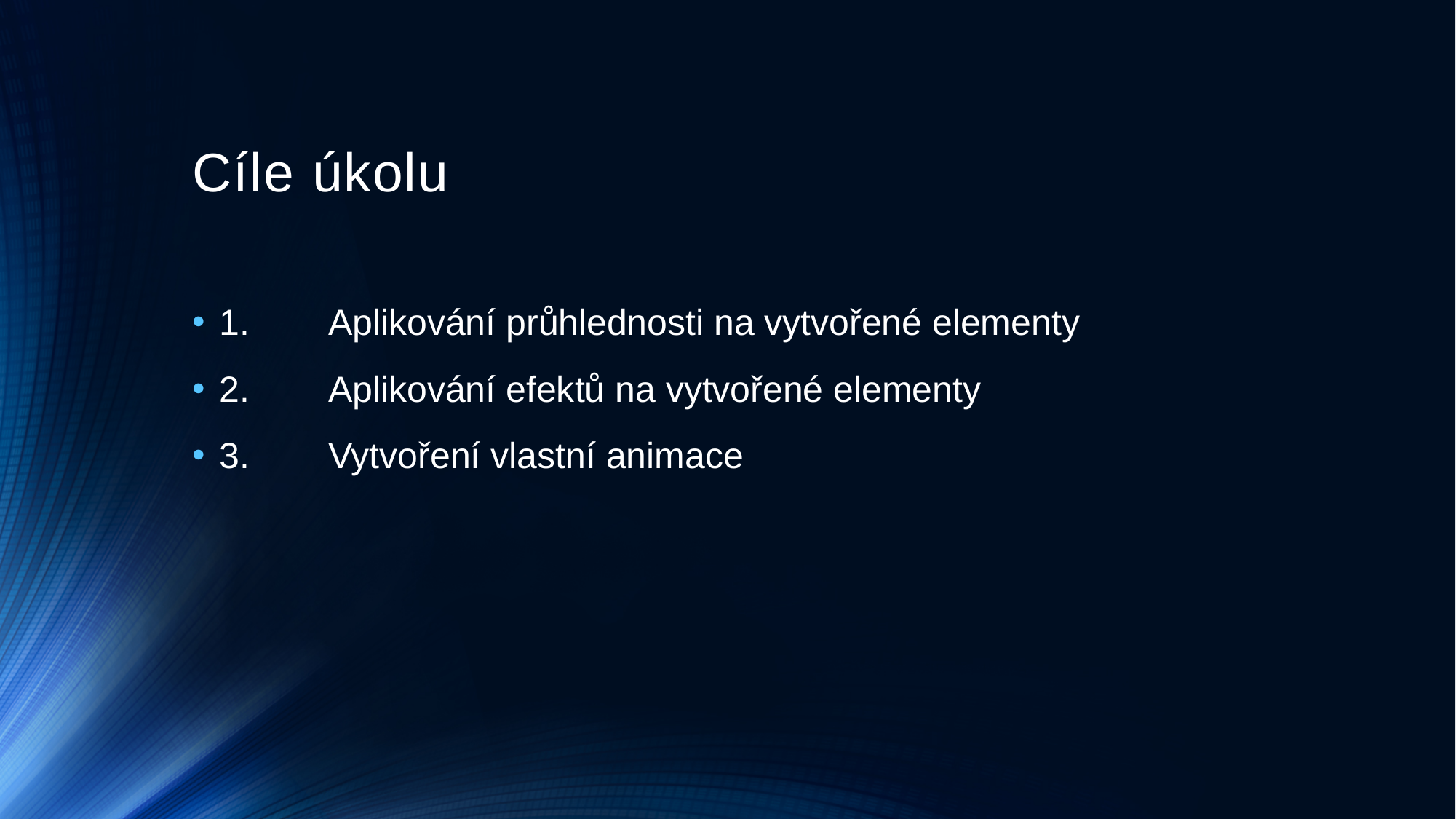

# Cíle úkolu

1.	Aplikování průhlednosti na vytvořené elementy
2.	Aplikování efektů na vytvořené elementy
3.	Vytvoření vlastní animace